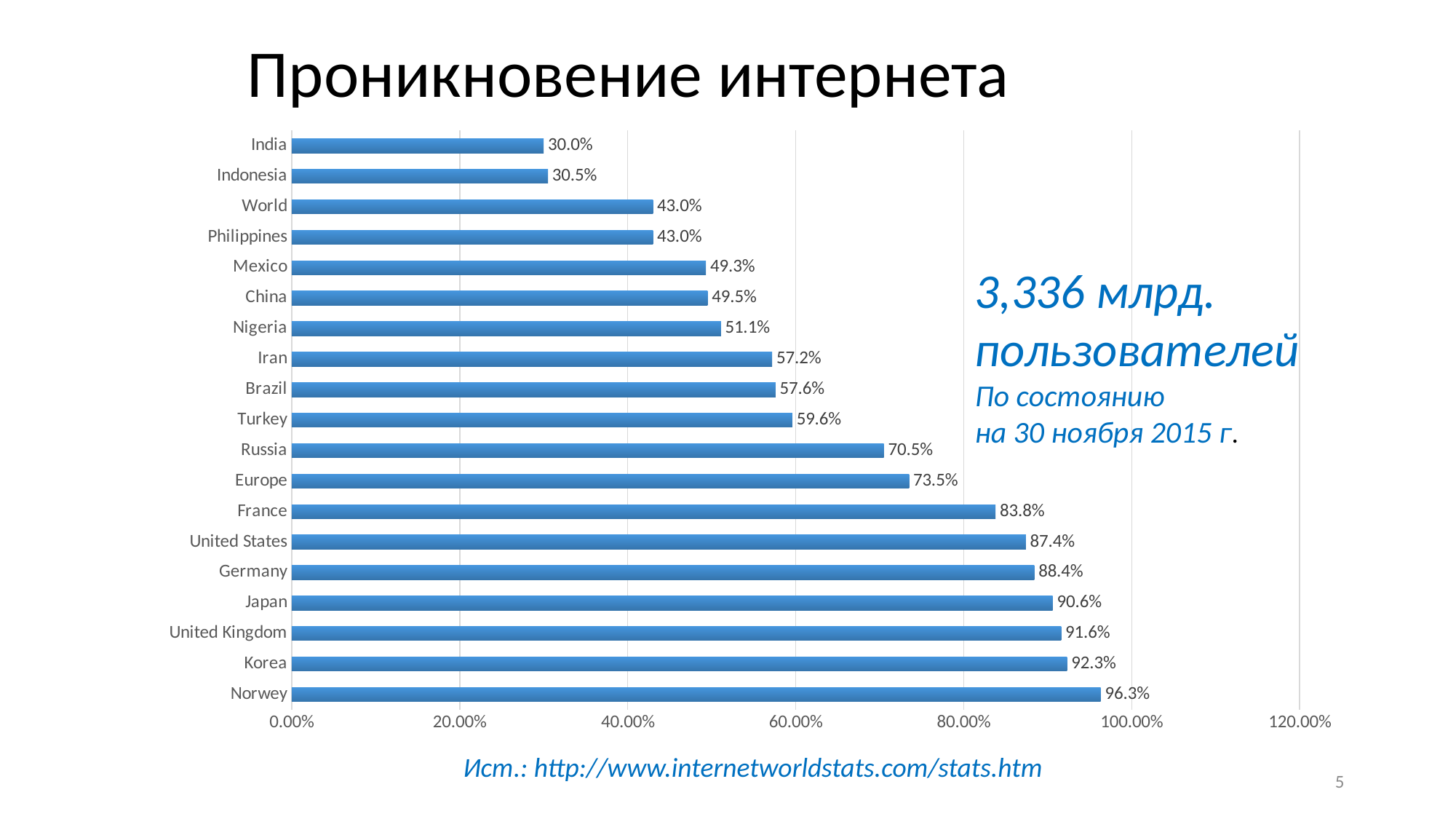

# Проникновение интернета

### Chart

| Category | Ряд 1 |
|---|---|
| Norwey | 0.963 |
| Korea | 0.923 |
| United Kingdom | 0.916 |
| Japan | 0.906 |
| Germany | 0.884 |
| United States | 0.874 |
| France | 0.838 |
| Europe | 0.735 |
| Russia | 0.705 |
| Turkey | 0.596 |
| Brazil | 0.576 |
| Iran | 0.572 |
| Nigeria | 0.511 |
| China | 0.495 |
| Mexico | 0.493 |
| Philippines | 0.43 |
| World | 0.43 |
| Indonesia | 0.305 |
| India | 0.3 |
3,336 млрд. пользователей
По состоянию
на 30 ноября 2015 г.
Ист.: http://www.internetworldstats.com/stats.htm
5